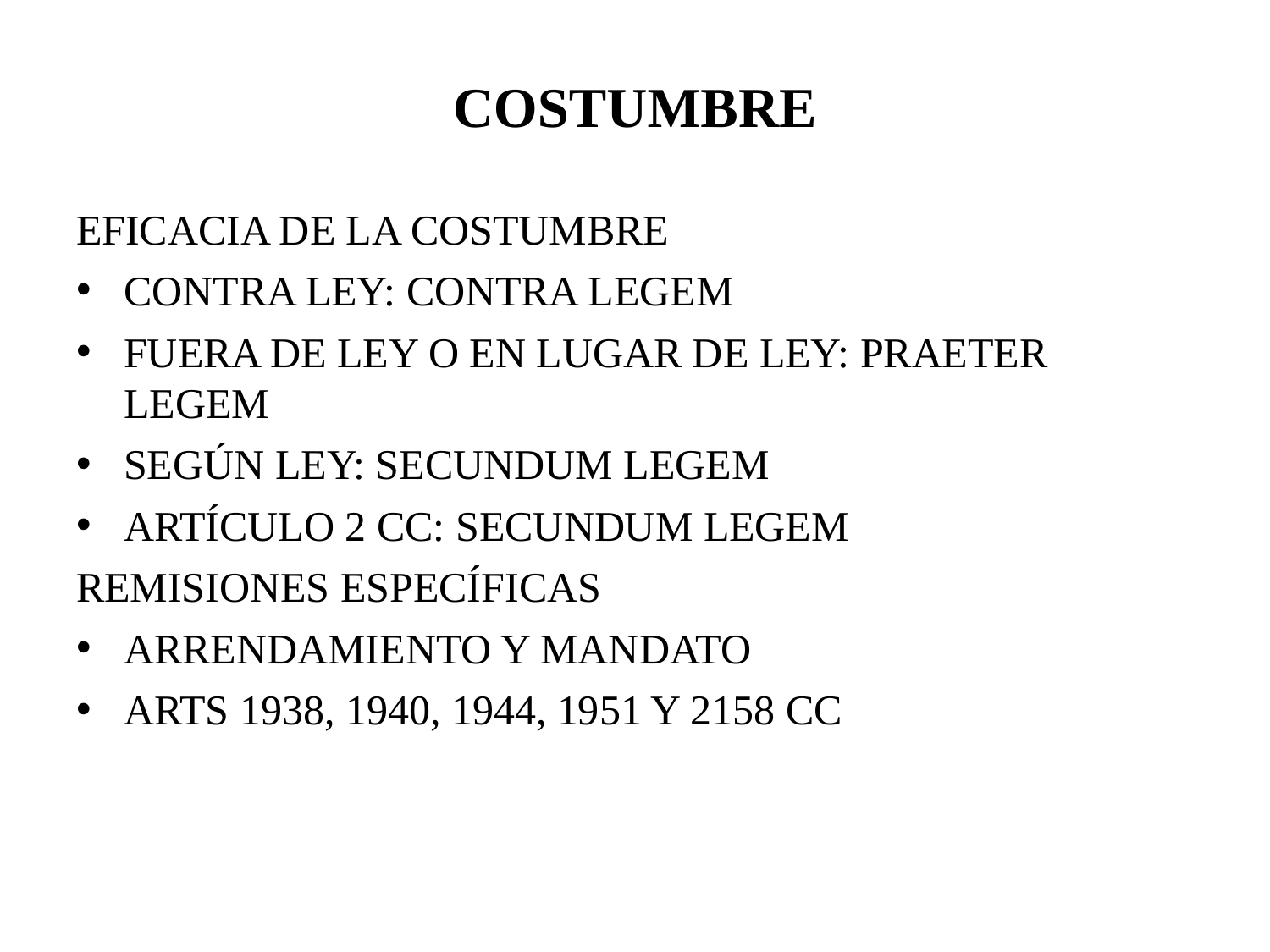

# COSTUMBRE
EFICACIA DE LA COSTUMBRE
CONTRA LEY: CONTRA LEGEM
FUERA DE LEY O EN LUGAR DE LEY: PRAETER LEGEM
SEGÚN LEY: SECUNDUM LEGEM
ARTÍCULO 2 CC: SECUNDUM LEGEM
REMISIONES ESPECÍFICAS
ARRENDAMIENTO Y MANDATO
ARTS 1938, 1940, 1944, 1951 Y 2158 CC